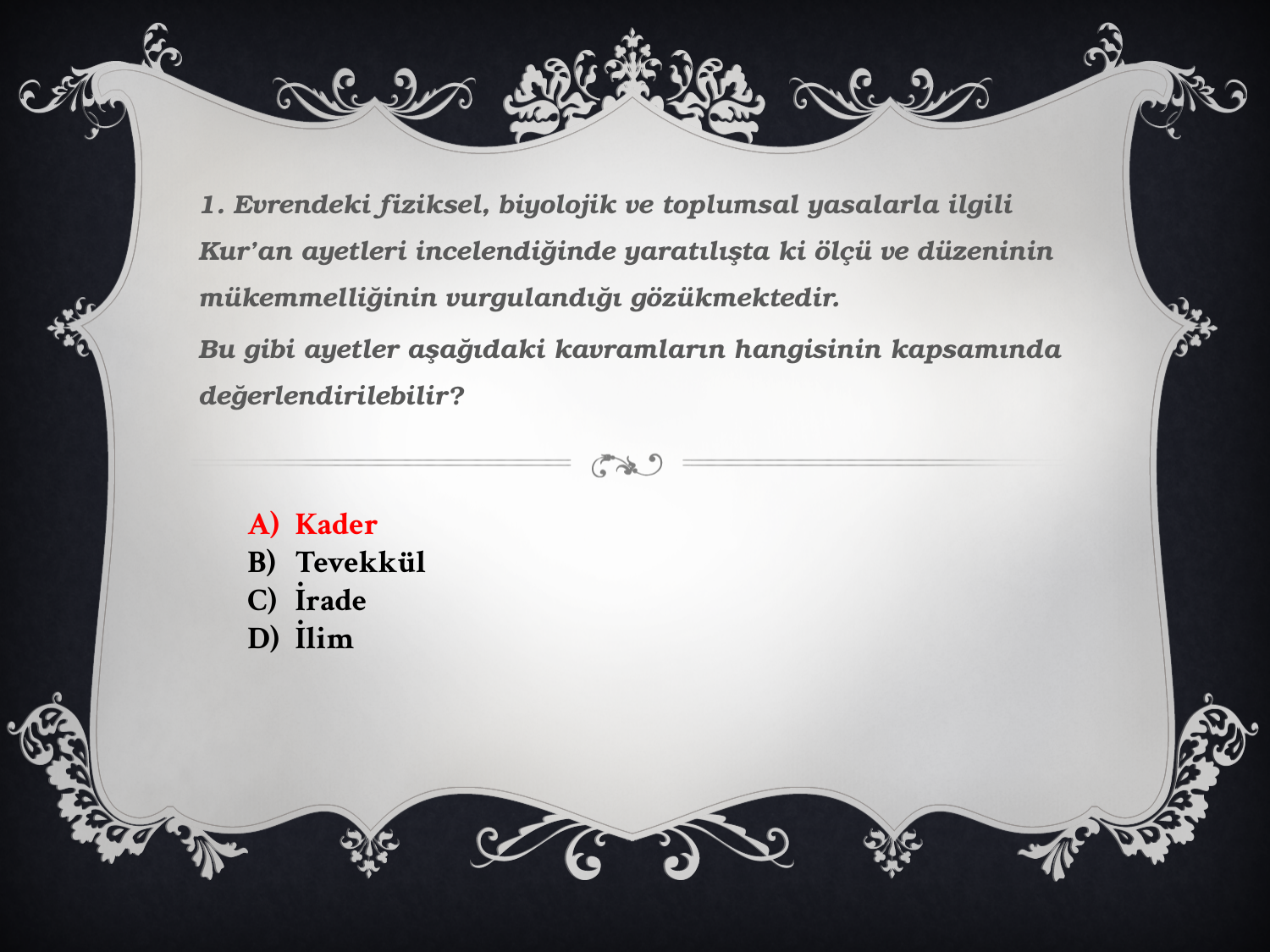

1. Evrendeki fiziksel, biyolojik ve toplumsal yasalarla ilgili Kur’an ayetleri incelendiğinde yaratılışta ki ölçü ve düzeninin mükemmelliğinin vurgulandığı gözükmektedir.
Bu gibi ayetler aşağıdaki kavramların hangisinin kapsamında değerlendirilebilir?

Kader
Tevekkül
İrade
İlim